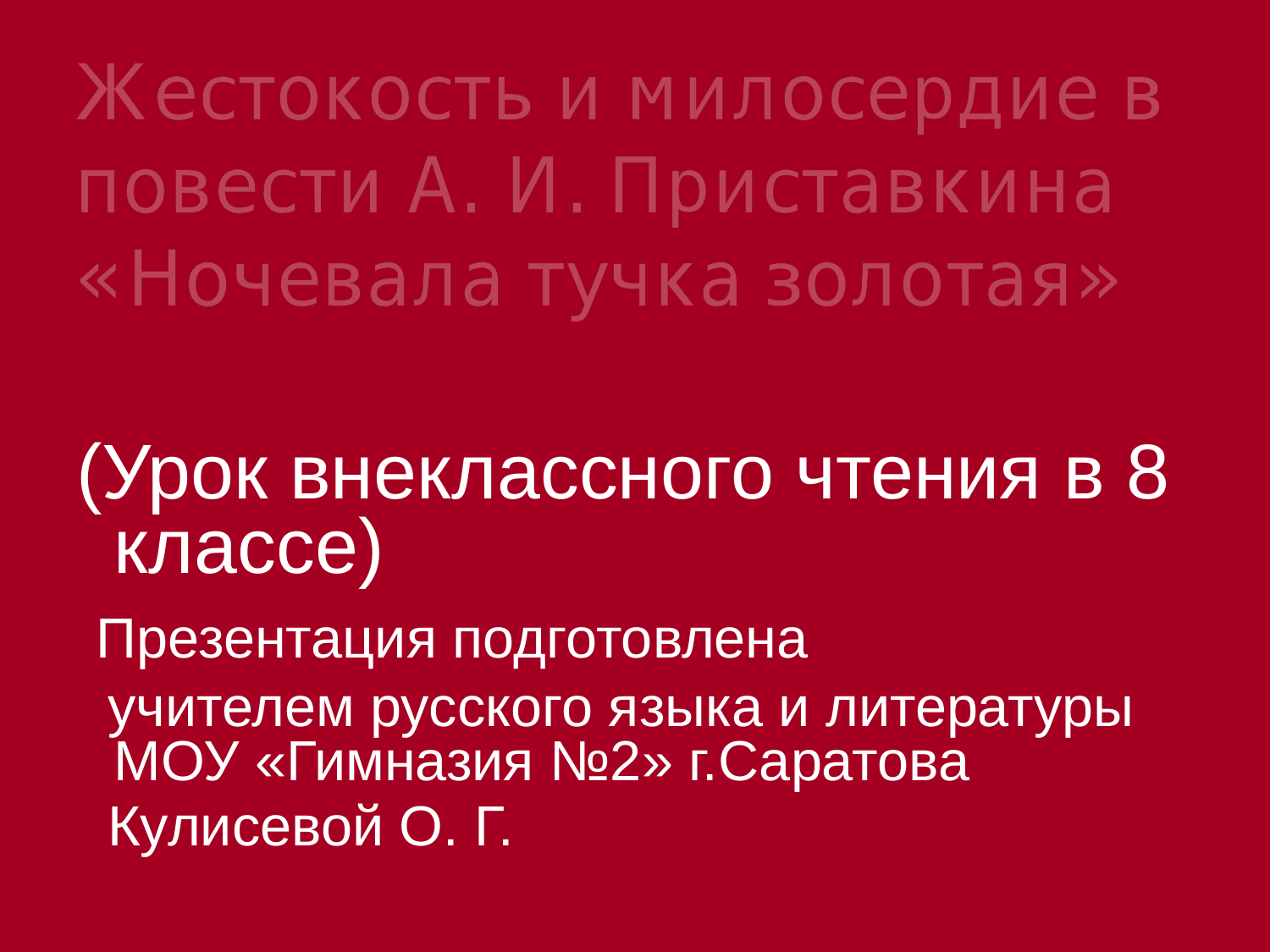

# Жестокость и милосердие в повести А. И. Приставкина «Ночевала тучка золотая»

(Урок внеклассного чтения в 8 классе)
 Презентация подготовлена
  учителем русского языка и литературы МОУ «Гимназия №2» г.Саратова
  Кулисевой О. Г.